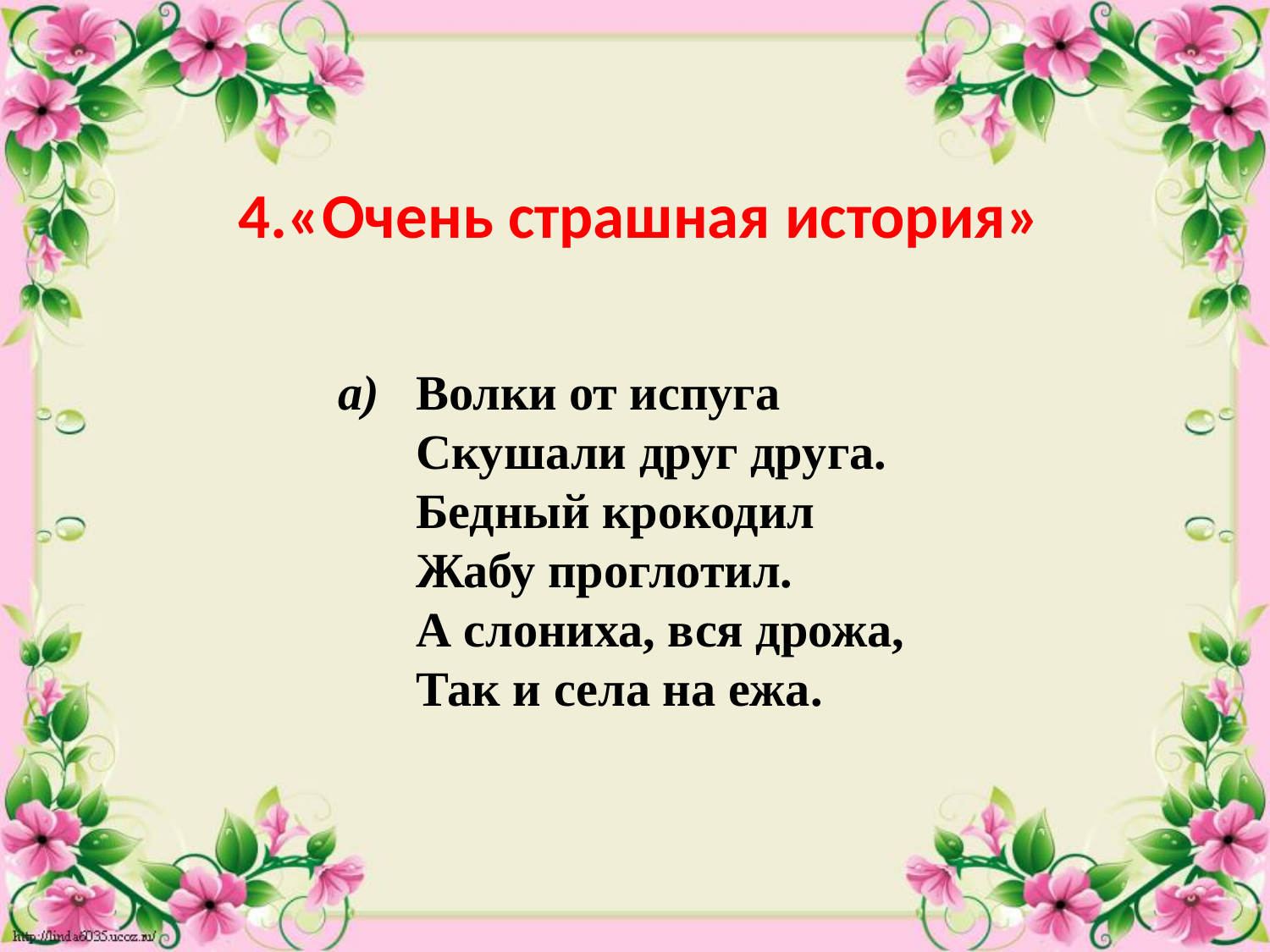

4.«Очень страшная история»

 а)   Волки от испуга
       Скушали друг друга.
       Бедный крокодил
       Жабу проглотил.
       А слониха, вся дрожа,
       Так и села на ежа.